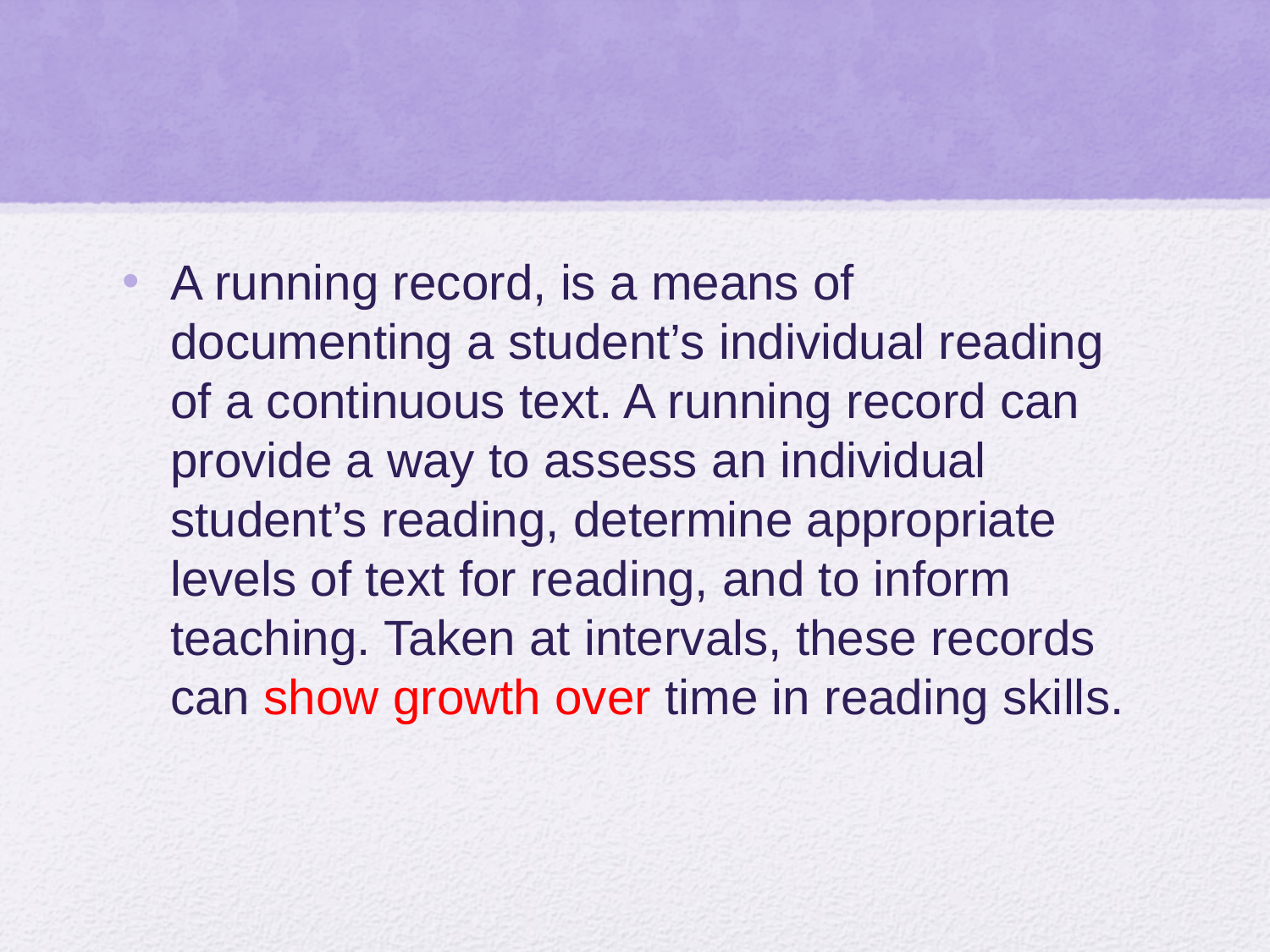

#
A running record, is a means of documenting a student’s individual reading of a continuous text. A running record can provide a way to assess an individual student’s reading, determine appropriate levels of text for reading, and to inform teaching. Taken at intervals, these records can show growth over time in reading skills.